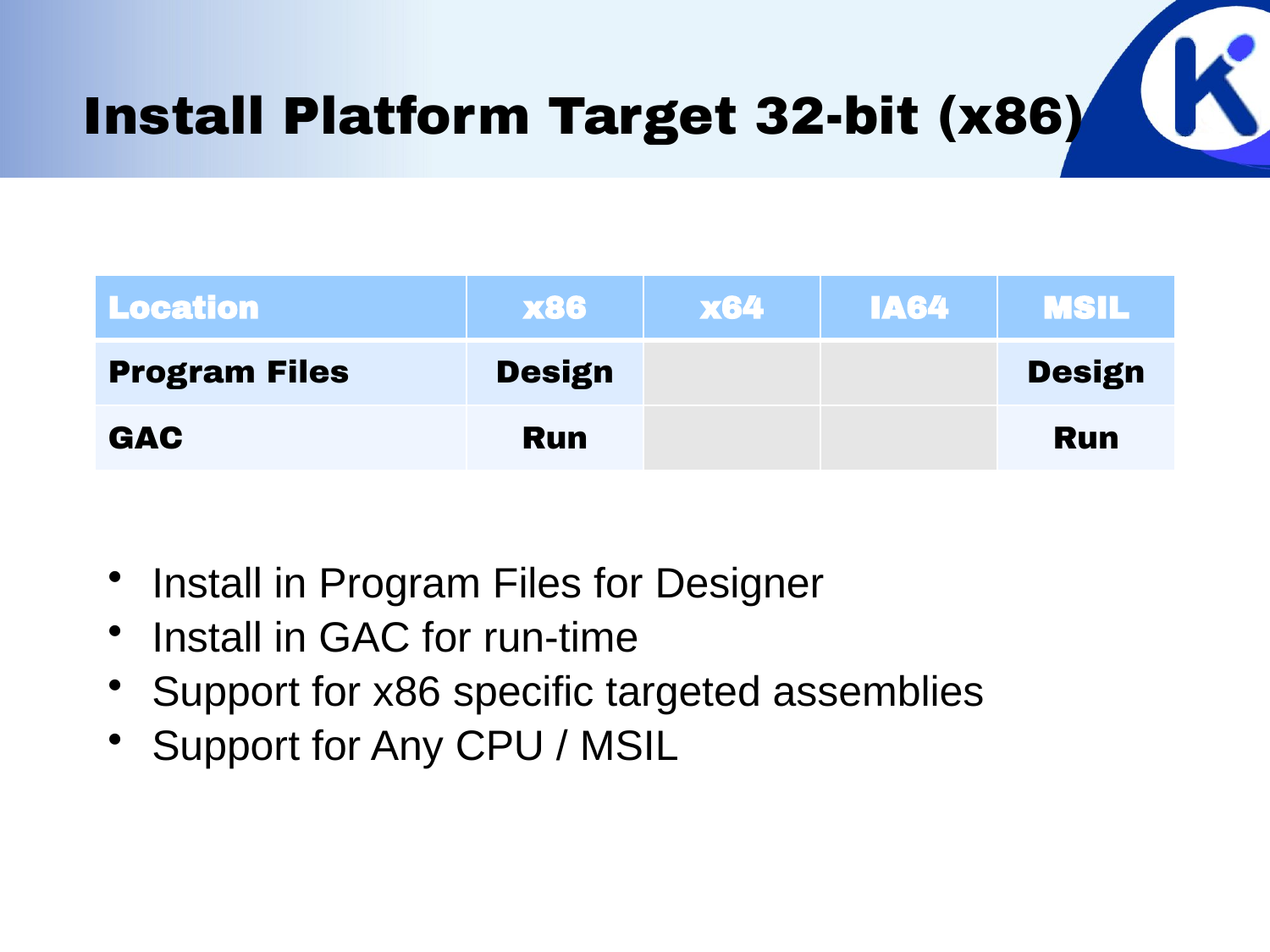

# Install Platform Target 32-bit (x86)
| Location | x86 | x64 | IA64 | MSIL |
| --- | --- | --- | --- | --- |
| Program Files | Design |  |  | Design |
| GAC | Run |  |  | Run |
Install in Program Files for Designer
Install in GAC for run-time
Support for x86 specific targeted assemblies
Support for Any CPU / MSIL